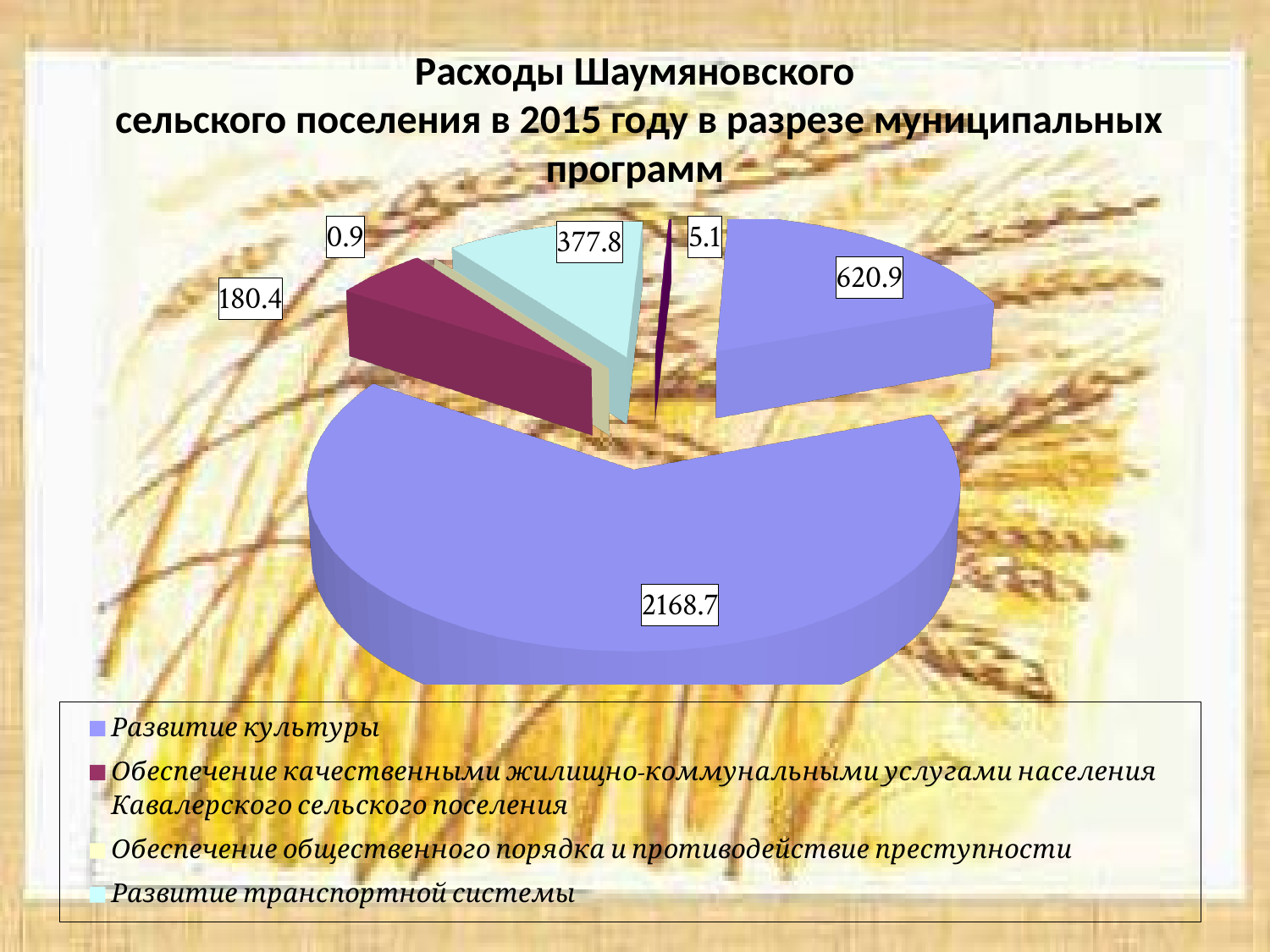

# Расходы Шаумяновского сельского поселения в 2015 году в разрезе муниципальных программ

[unsupported chart]